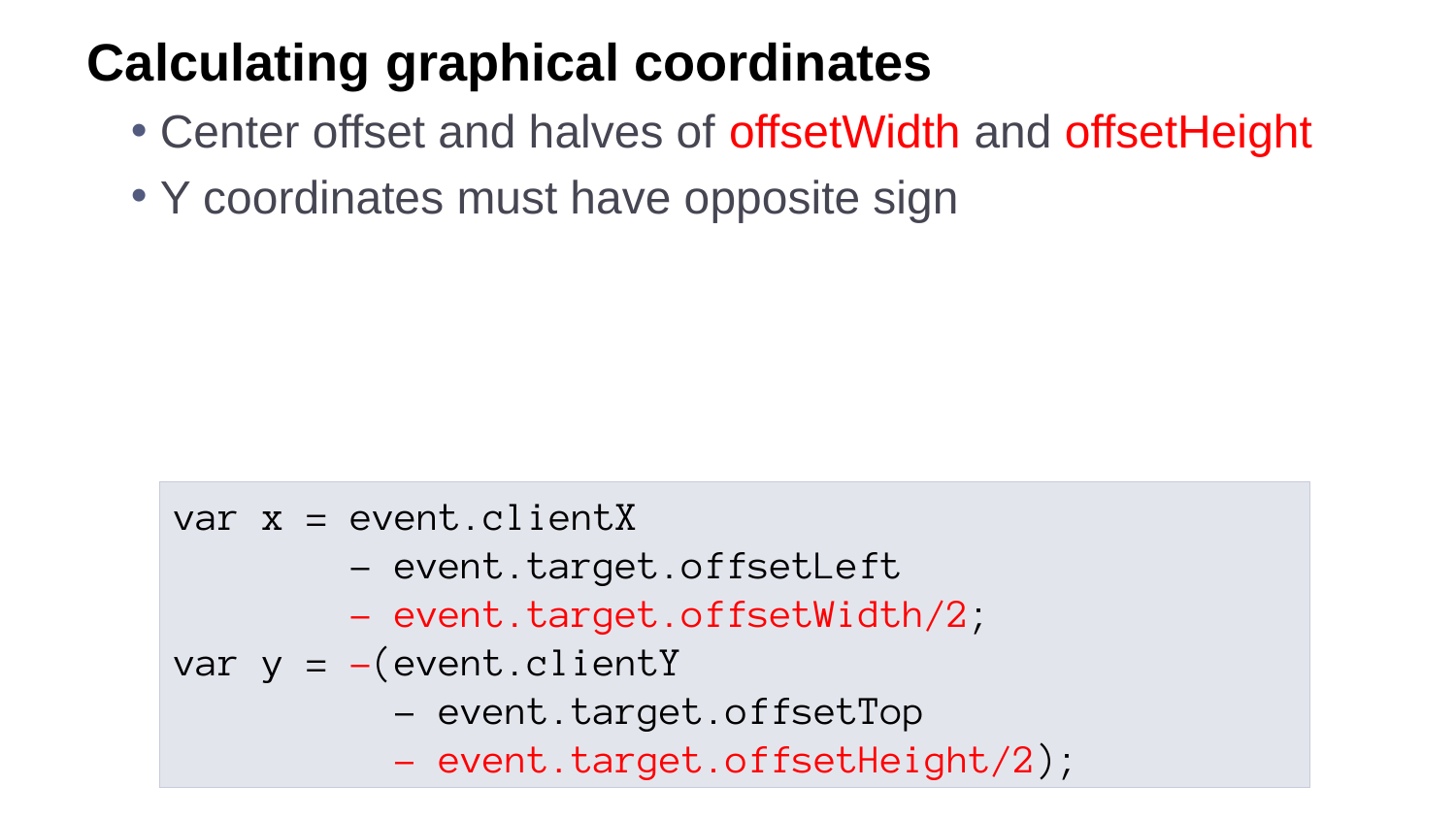

Calculating graphical coordinates
Center offset and halves of offsetWidth and offsetHeight
Y coordinates must have opposite sign
var x = event.clientX
        - event.target.offsetLeft
        - event.target.offsetWidth/2;
var y = -(event.clientY
          - event.target.offsetTop
          - event.target.offsetHeight/2);